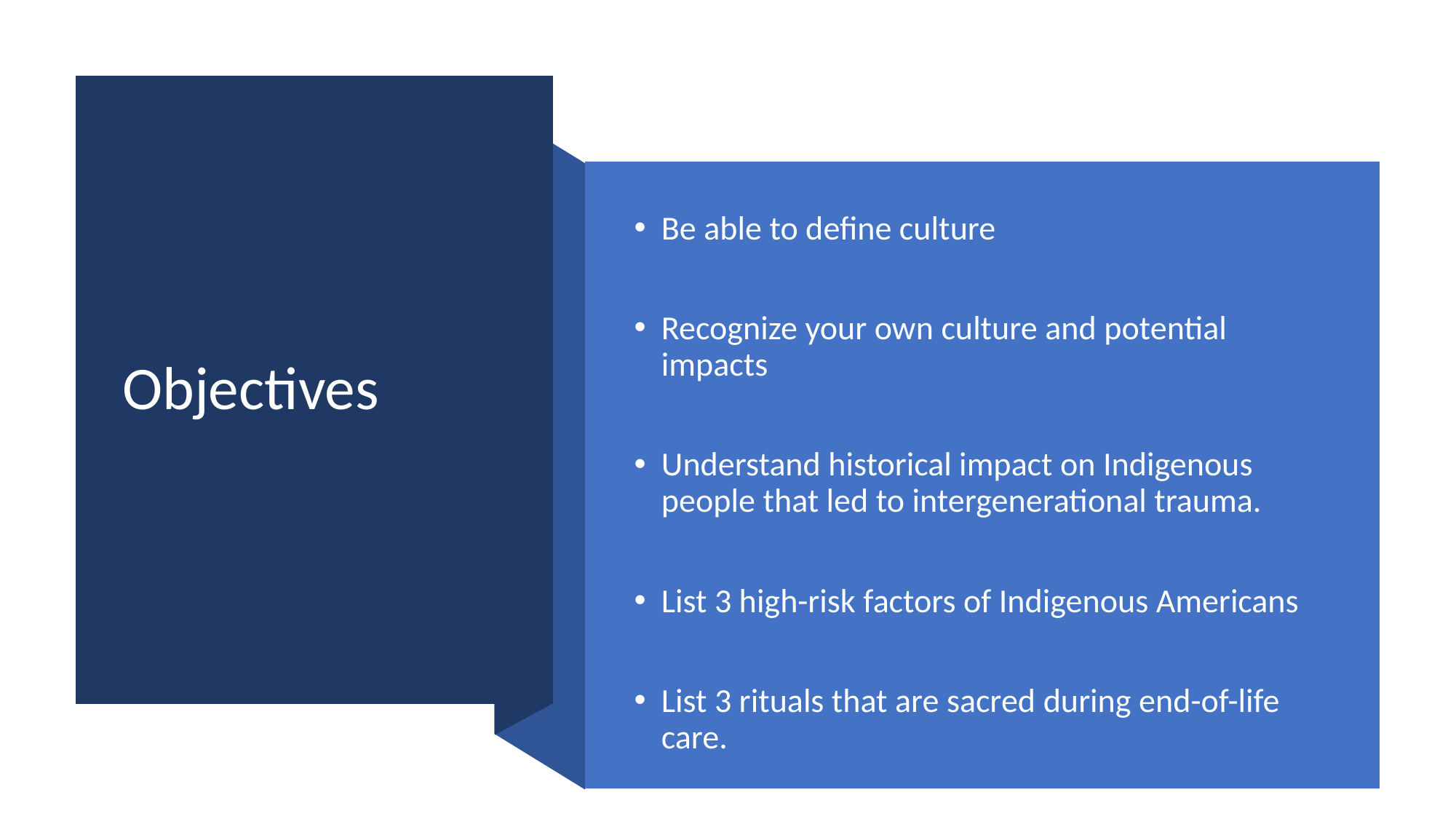

# Objectives

Be able to define culture

Recognize your own culture and potential impacts

Understand historical impact on Indigenous people that led to intergenerational trauma.

List 3 high-risk factors of Indigenous Americans

List 3 rituals that are sacred during end-of-life care.